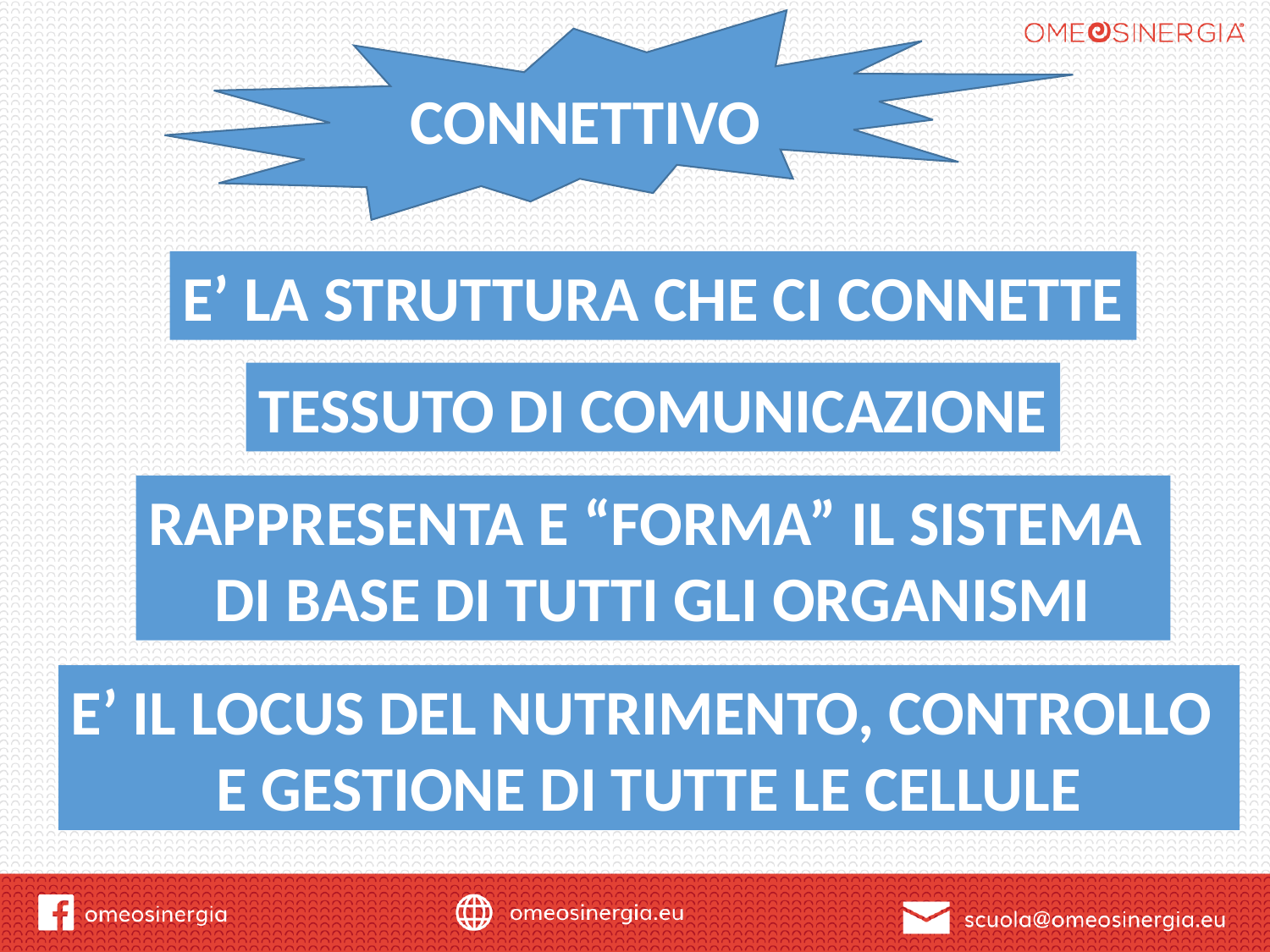

CONNETTIVO
E’ LA STRUTTURA CHE CI CONNETTE
TESSUTO DI COMUNICAZIONE
RAPPRESENTA E “FORMA” IL SISTEMA
DI BASE DI TUTTI GLI ORGANISMI
E’ IL LOCUS DEL NUTRIMENTO, CONTROLLO
E GESTIONE DI TUTTE LE CELLULE